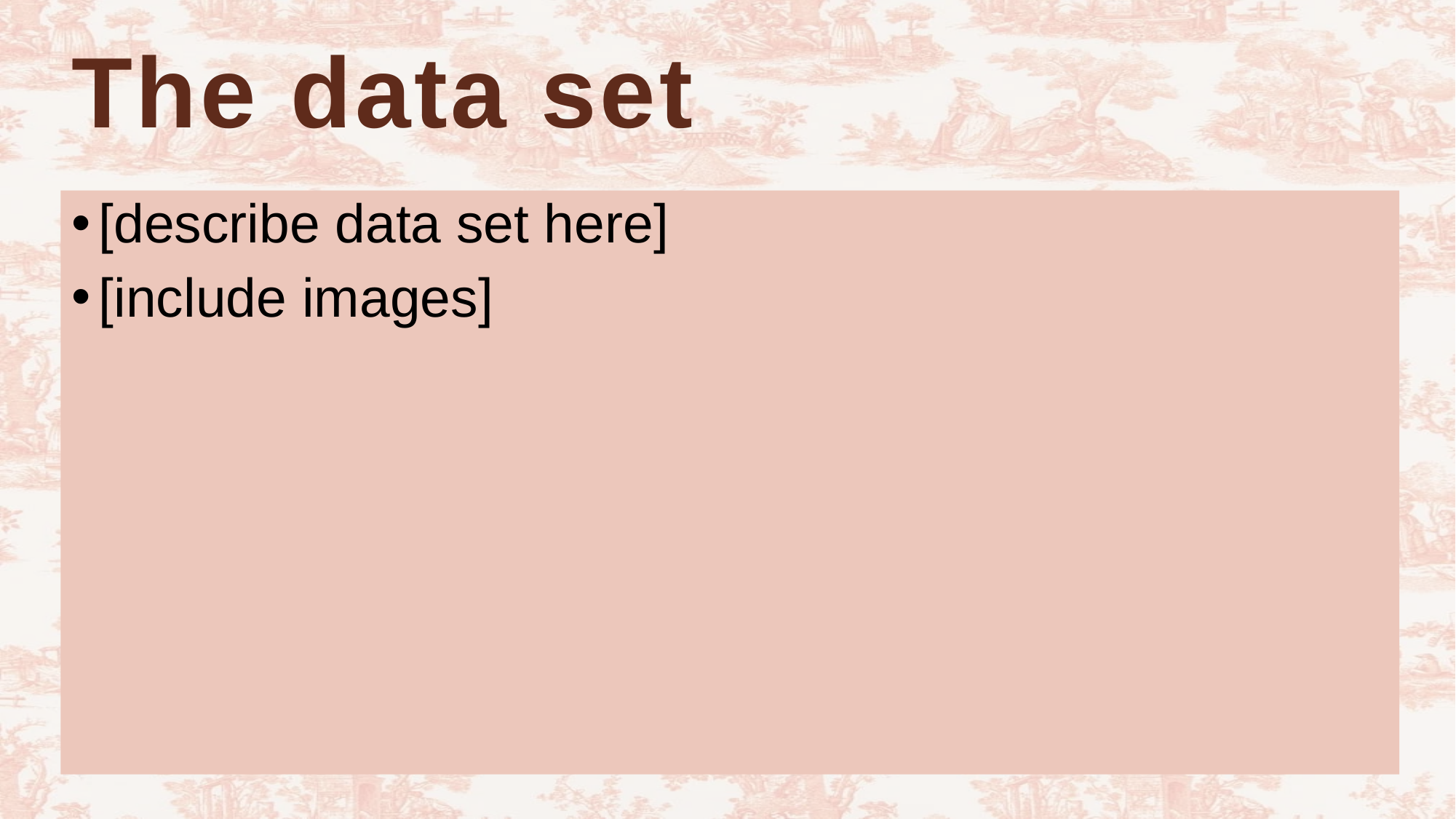

# The data set
[describe data set here]
[include images]